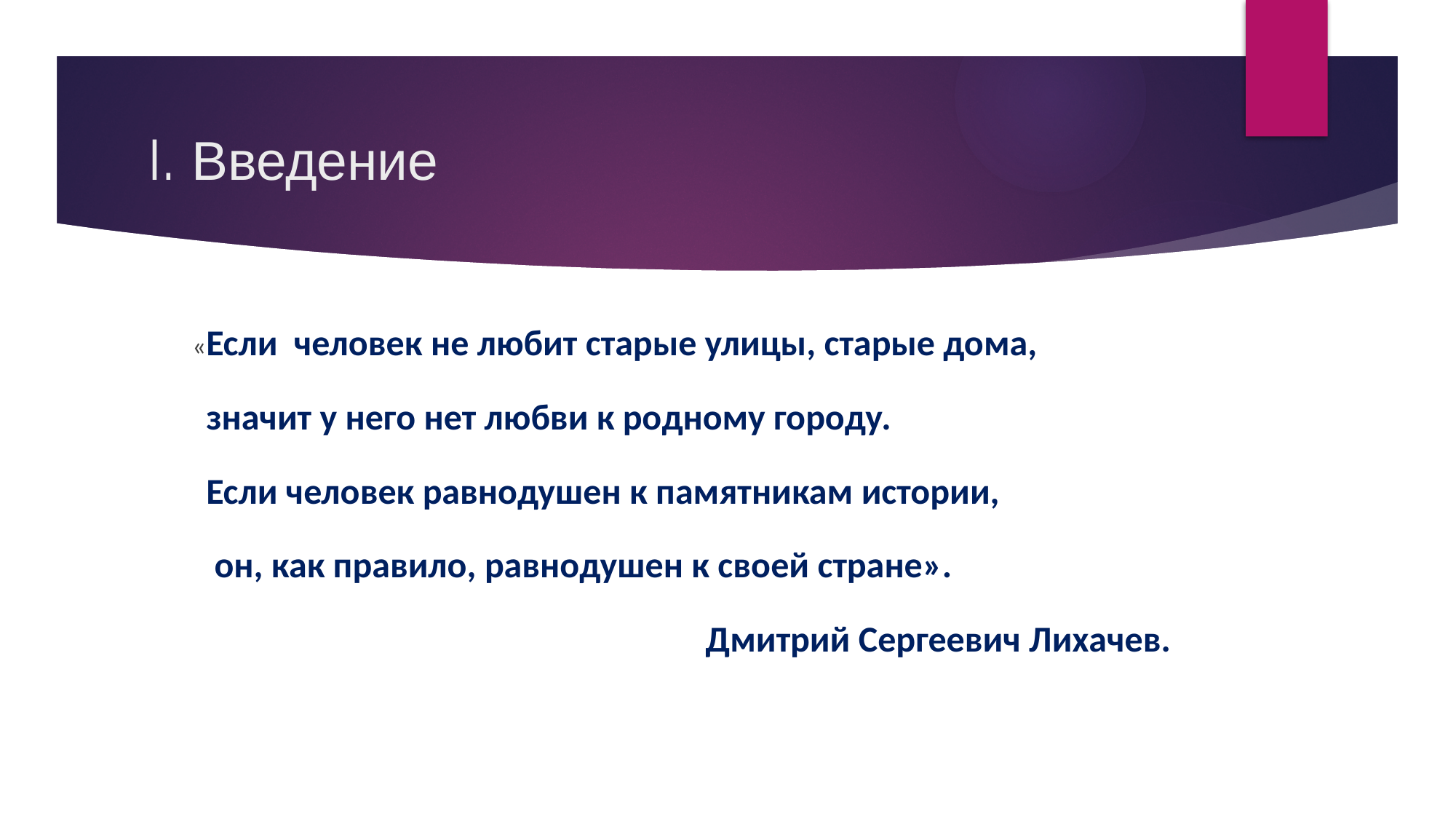

# I. Введение
       «Если  человек не любит старые улицы, старые дома,
       значит у него нет любви к родному городу.
       Если человек равнодушен к памятникам истории,
        он, как правило, равнодушен к своей стране».
                                                                    Дмитрий Сергеевич Лихачев.